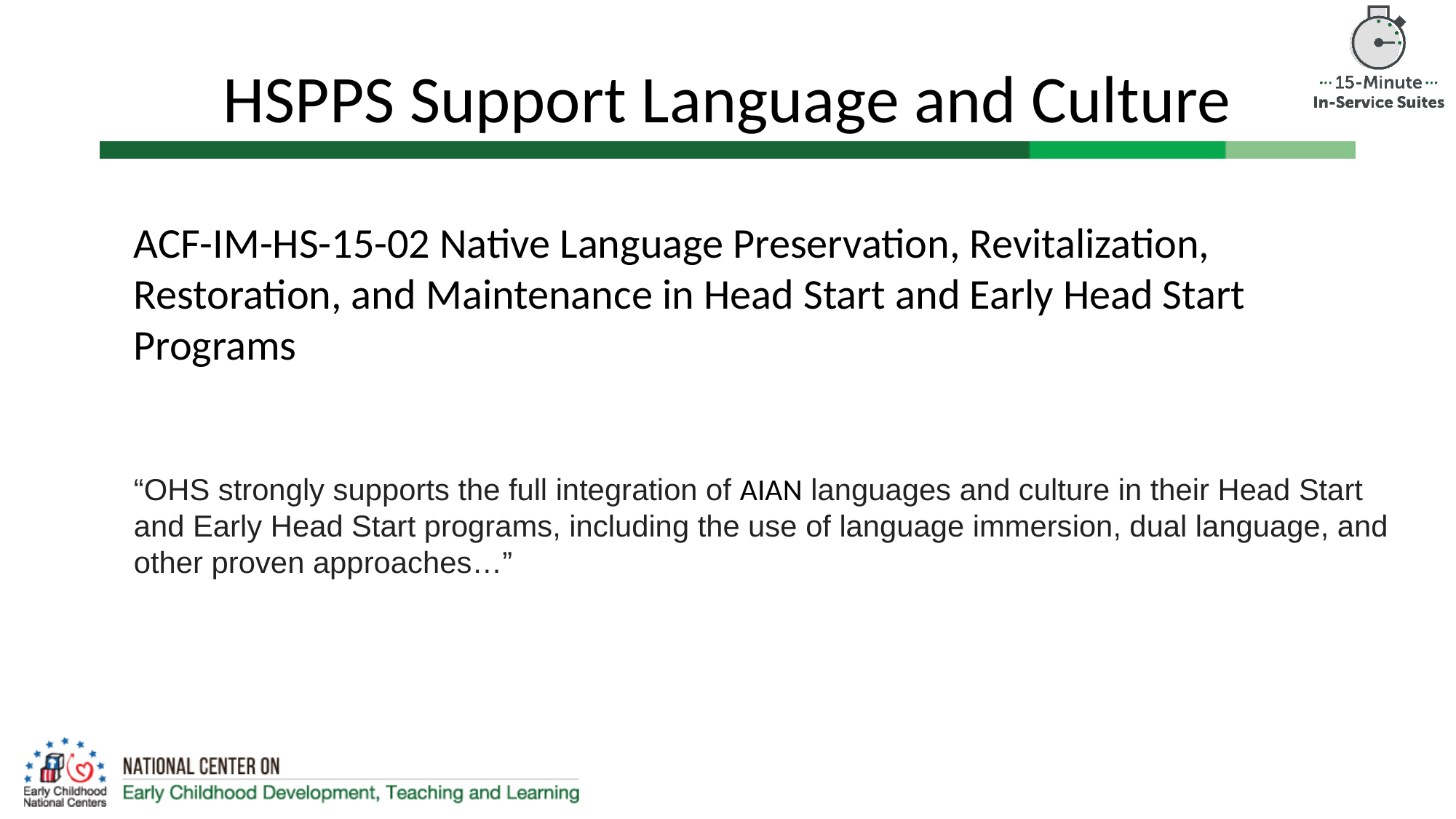

HSPPS Support Language and Culture
#
ACF-IM-HS-15-02 Native Language Preservation, Revitalization, Restoration, and Maintenance in Head Start and Early Head Start Programs

“OHS strongly supports the full integration of AIAN languages and culture in their Head Start and Early Head Start programs, including the use of language immersion, dual language, and other proven approaches…”